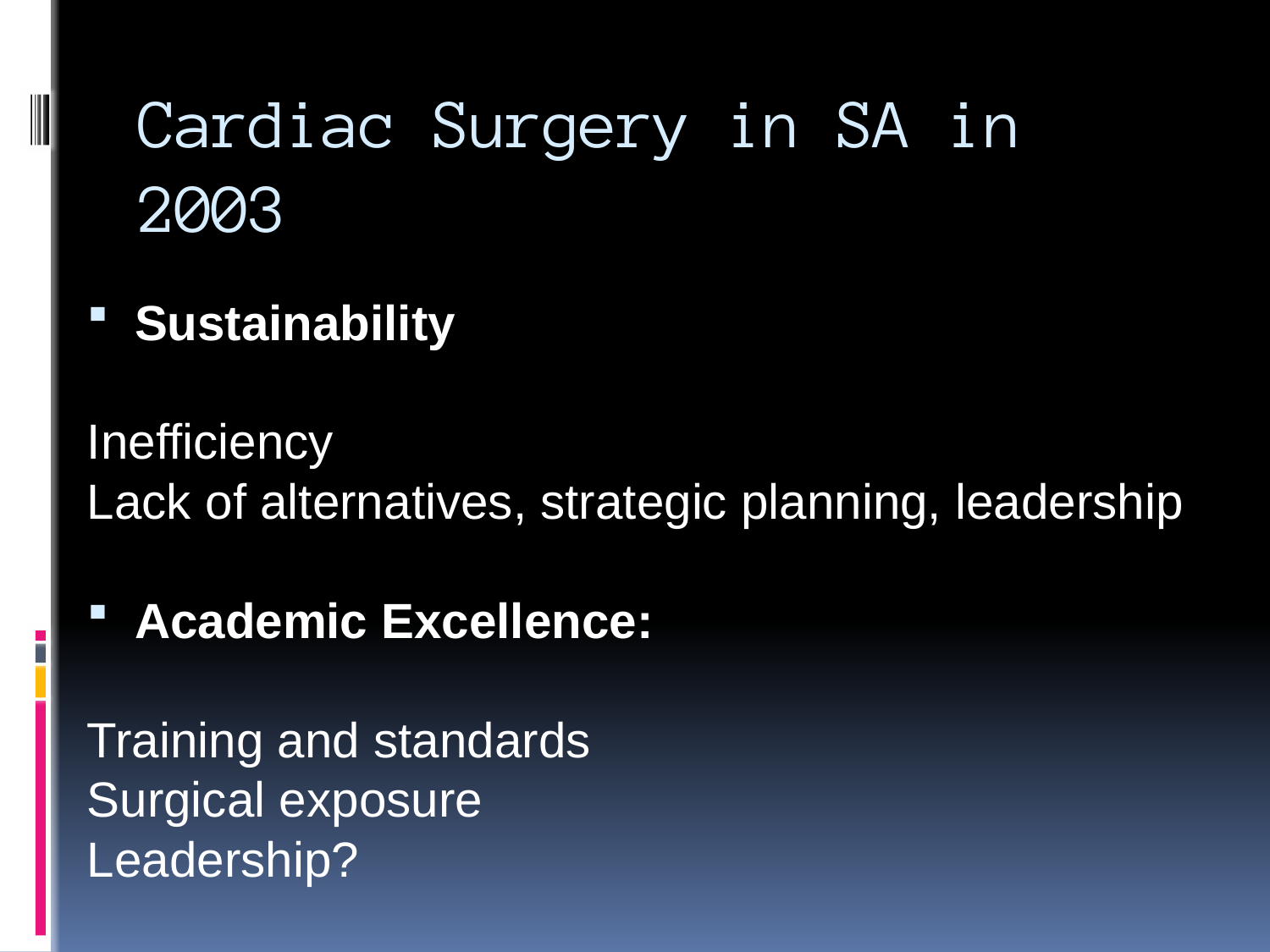

# Cardiac Surgery in SA in 2003
Sustainability

Inefficiency
Lack of alternatives, strategic planning, leadership

Academic Excellence:

Training and standards
Surgical exposure
Leadership?